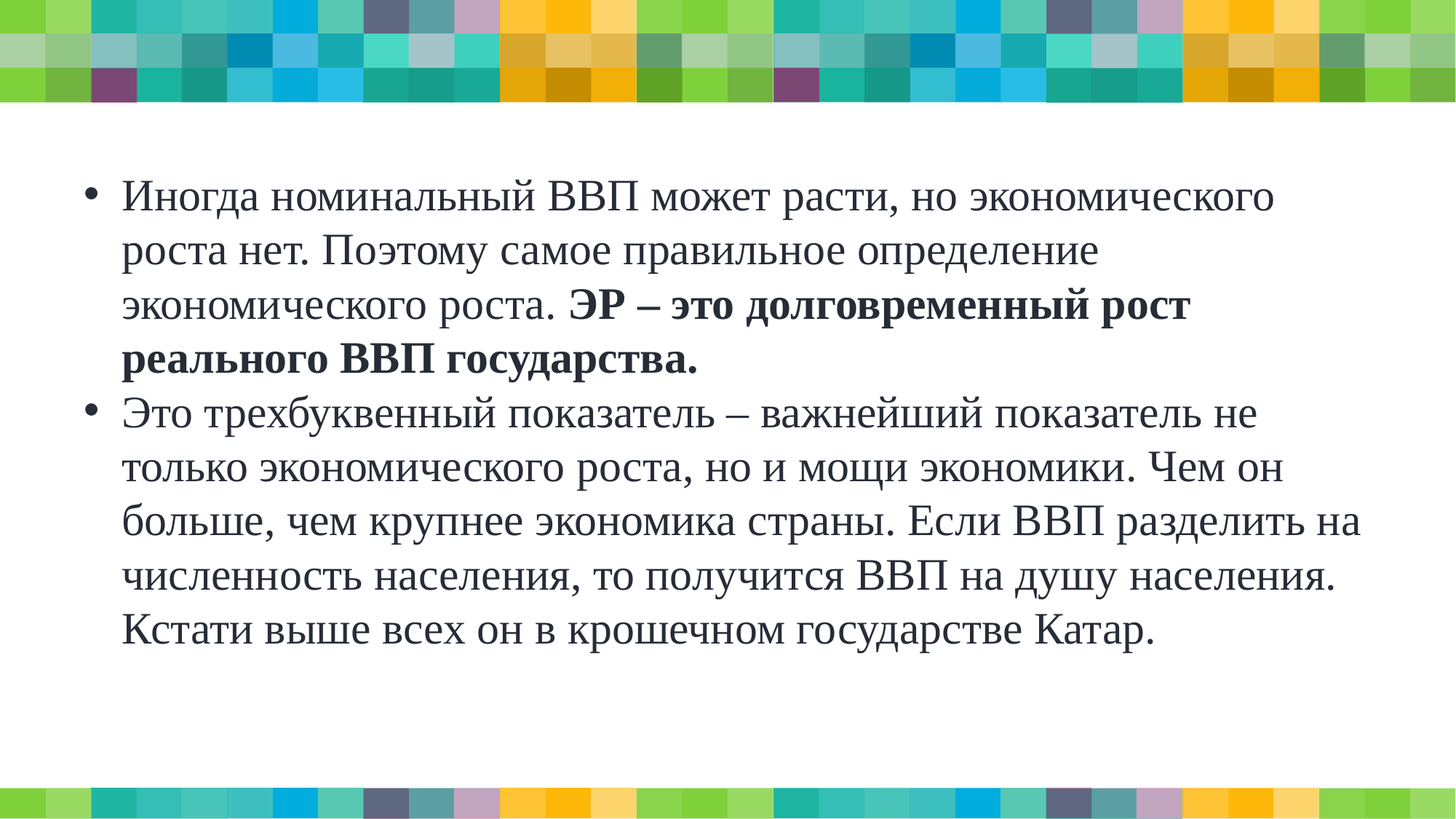

#
Иногда номинальный ВВП может расти, но экономического роста нет. Поэтому самое правильное определение экономического роста. ЭР – это долговременный рост реального ВВП государства.
Это трехбуквенный показатель – важнейший показатель не только экономического роста, но и мощи экономики. Чем он больше, чем крупнее экономика страны. Если ВВП разделить на численность населения, то получится ВВП на душу населения. Кстати выше всех он в крошечном государстве Катар.